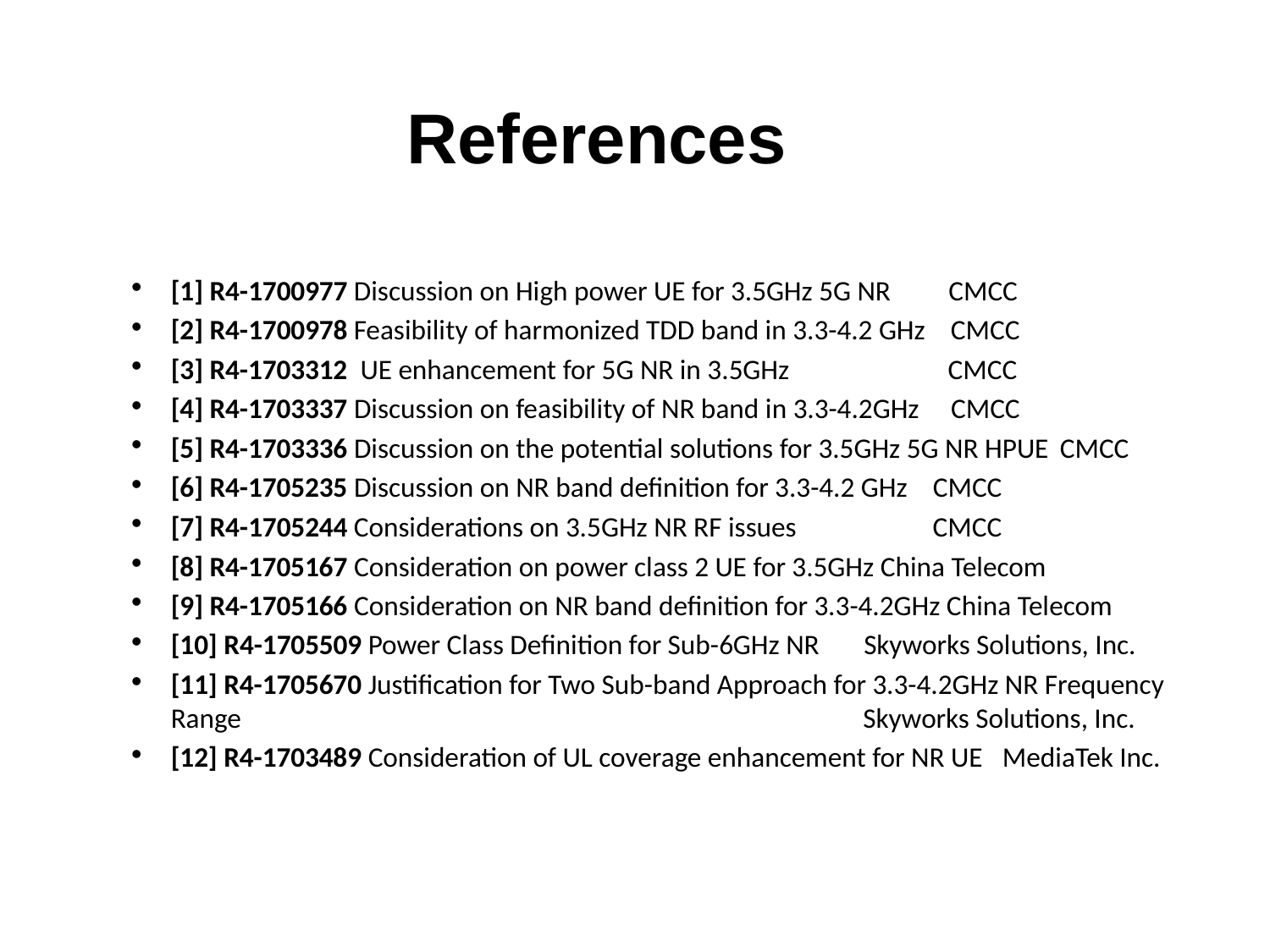

# References
[1] R4-1700977 Discussion on High power UE for 3.5GHz 5G NR         CMCC
[2] R4-1700978 Feasibility of harmonized TDD band in 3.3-4.2 GHz    CMCC
[3] R4-1703312  UE enhancement for 5G NR in 3.5GHz                         CMCC
[4] R4-1703337 Discussion on feasibility of NR band in 3.3-4.2GHz     CMCC
[5] R4-1703336 Discussion on the potential solutions for 3.5GHz 5G NR HPUE	CMCC
[6] R4-1705235 Discussion on NR band definition for 3.3-4.2 GHz	CMCC
[7] R4-1705244 Considerations on 3.5GHz NR RF issues	                    CMCC
[8] R4-1705167 Consideration on power class 2 UE for 3.5GHz China Telecom
[9] R4-1705166 Consideration on NR band definition for 3.3-4.2GHz China Telecom
[10] R4-1705509 Power Class Definition for Sub-6GHz NR       Skyworks Solutions, Inc.
[11] R4-1705670 Justification for Two Sub-band Approach for 3.3-4.2GHz NR Frequency Range                                                                                                  Skyworks Solutions, Inc.
[12] R4-1703489 Consideration of UL coverage enhancement for NR UE   MediaTek Inc.